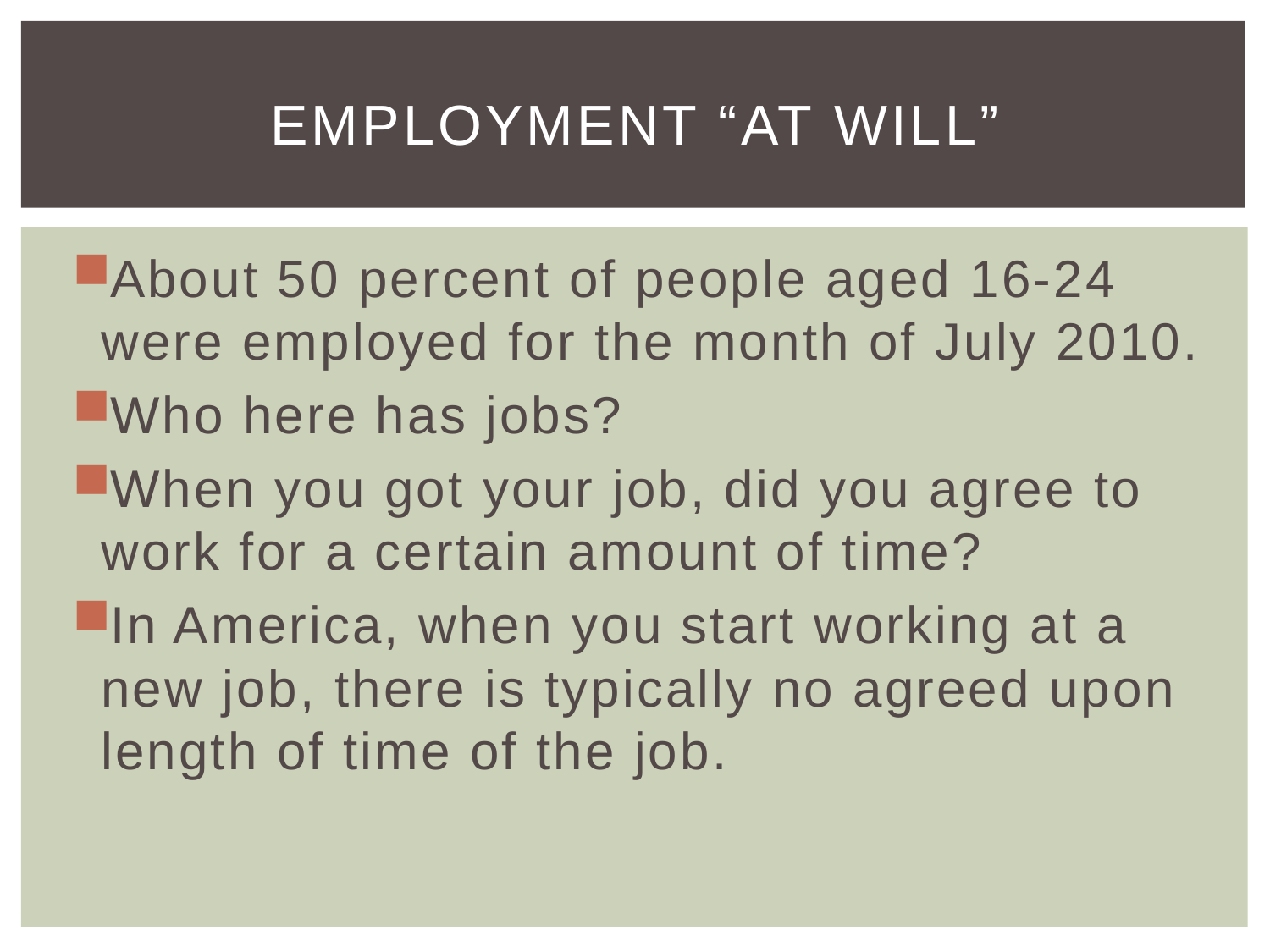

# Employment “at will”
About 50 percent of people aged 16-24 were employed for the month of July 2010.
Who here has jobs?
When you got your job, did you agree to work for a certain amount of time?
In America, when you start working at a new job, there is typically no agreed upon length of time of the job.